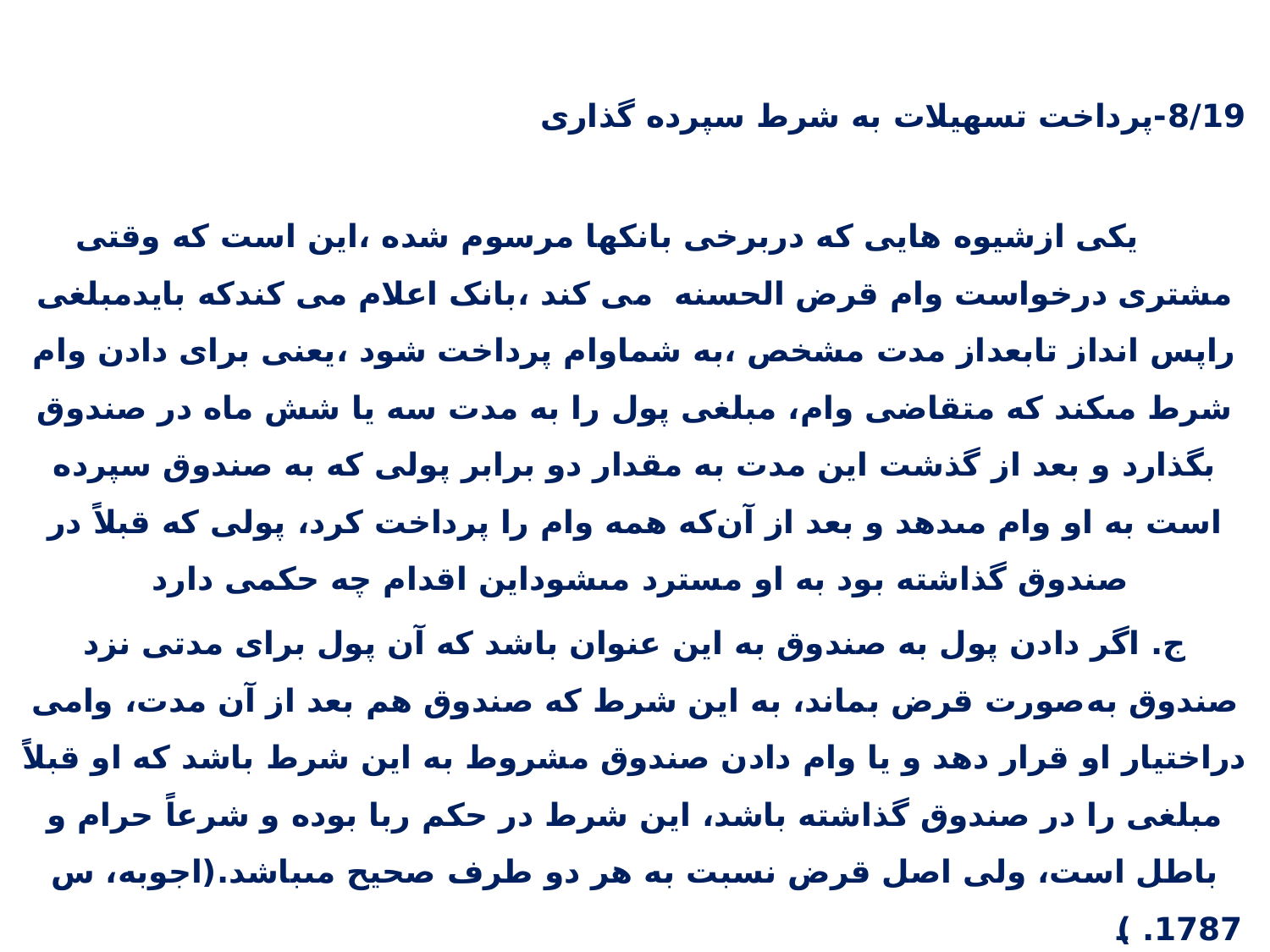

8/19-پرداخت تسهیلات به شرط سپرده گذاری
     یکی ازشیوه هایی که دربرخی بانکها مرسوم شده ،این است که وقتی مشتری درخواست وام قرض الحسنه  می کند ،بانک اعلام می کندکه بایدمبلغی راپس انداز تابعداز مدت مشخص ،به شماوام پرداخت شود ،یعنی براى دادن وام شرط مى‏کند که متقاضى وام، مبلغى پول را به مدت سه يا شش ماه در صندوق بگذارد و بعد از گذشت اين مدت به مقدار دو برابر پولى که به صندوق سپرده است به او وام مى‏دهد و بعد از آن‌که همه وام را پرداخت کرد، پولى که قبلاً در صندوق گذاشته بود به او مسترد مى‏شوداین اقدام چه حکمی دارد
ج. اگر دادن پول به صندوق به اين عنوان باشد که آن پول براى مدتى نزد صندوق به‌صورت قرض بماند، به اين شرط که صندوق هم بعد از آن مدت، وامى دراختيار او قرار دهد و يا وام دادن صندوق مشروط به اين شرط باشد که او قبلاً مبلغى را در صندوق گذاشته باشد، اين شرط در حکم ربا بوده و شرعاً حرام و باطل است، ولى اصل قرض نسبت به هر دو طرف صحيح مى‏باشد.(اجوبه، س 1787. )                                                                                                            نکته:سپرده گذاری برای اخذ تسهیلات ،درصورتی حرام وربوی است که فردوجوه خودرا به بانک قرض داده باشد ،امادرصورتی که وجوه راتحت عنوان سرمایه گذاری به شرط اخذتسهیلات به بانک بسپارد ایرادی نخواهدداشت